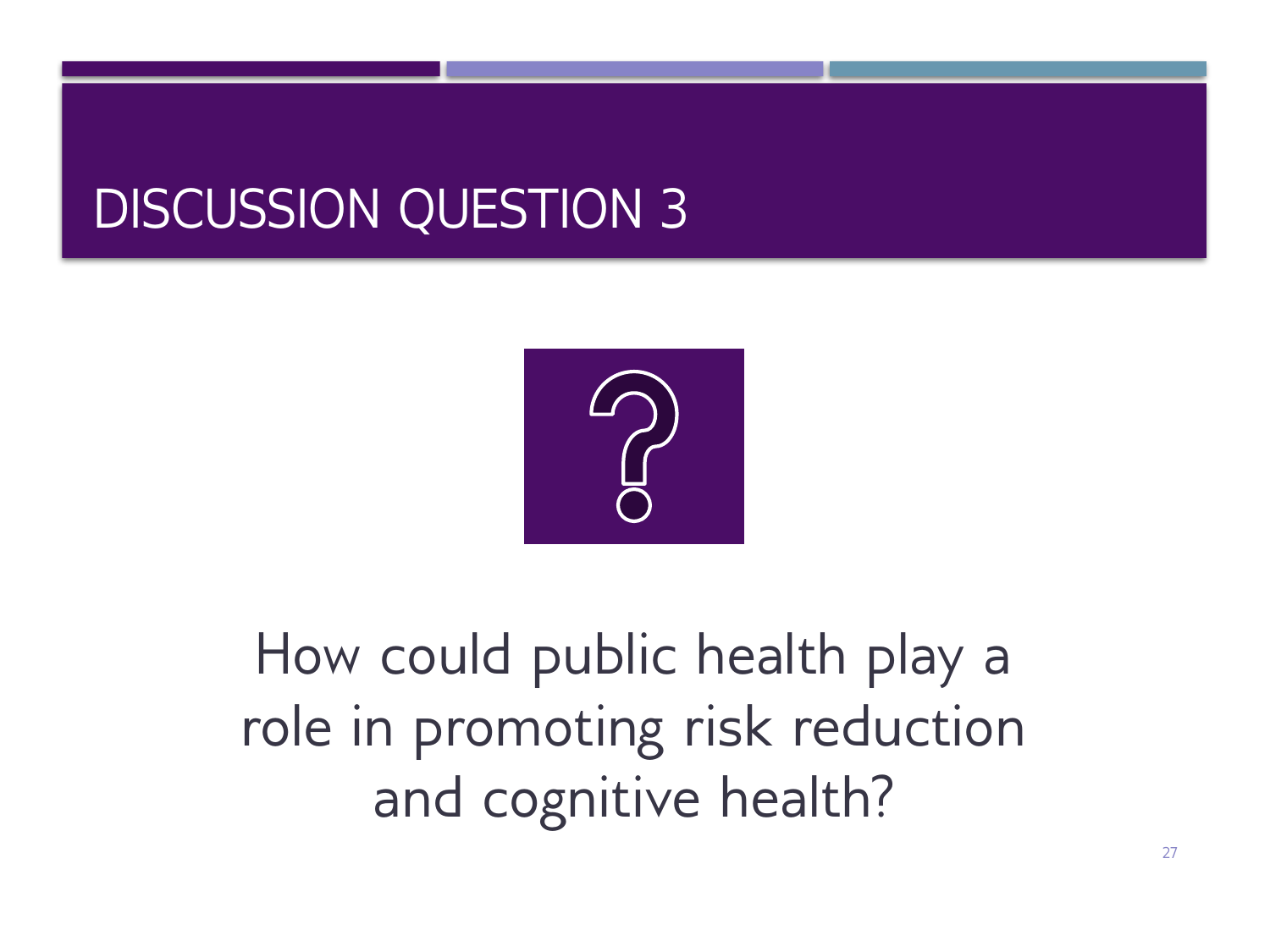

# Discussion Question 3

How could public health play a role in promoting risk reduction and cognitive health?

27